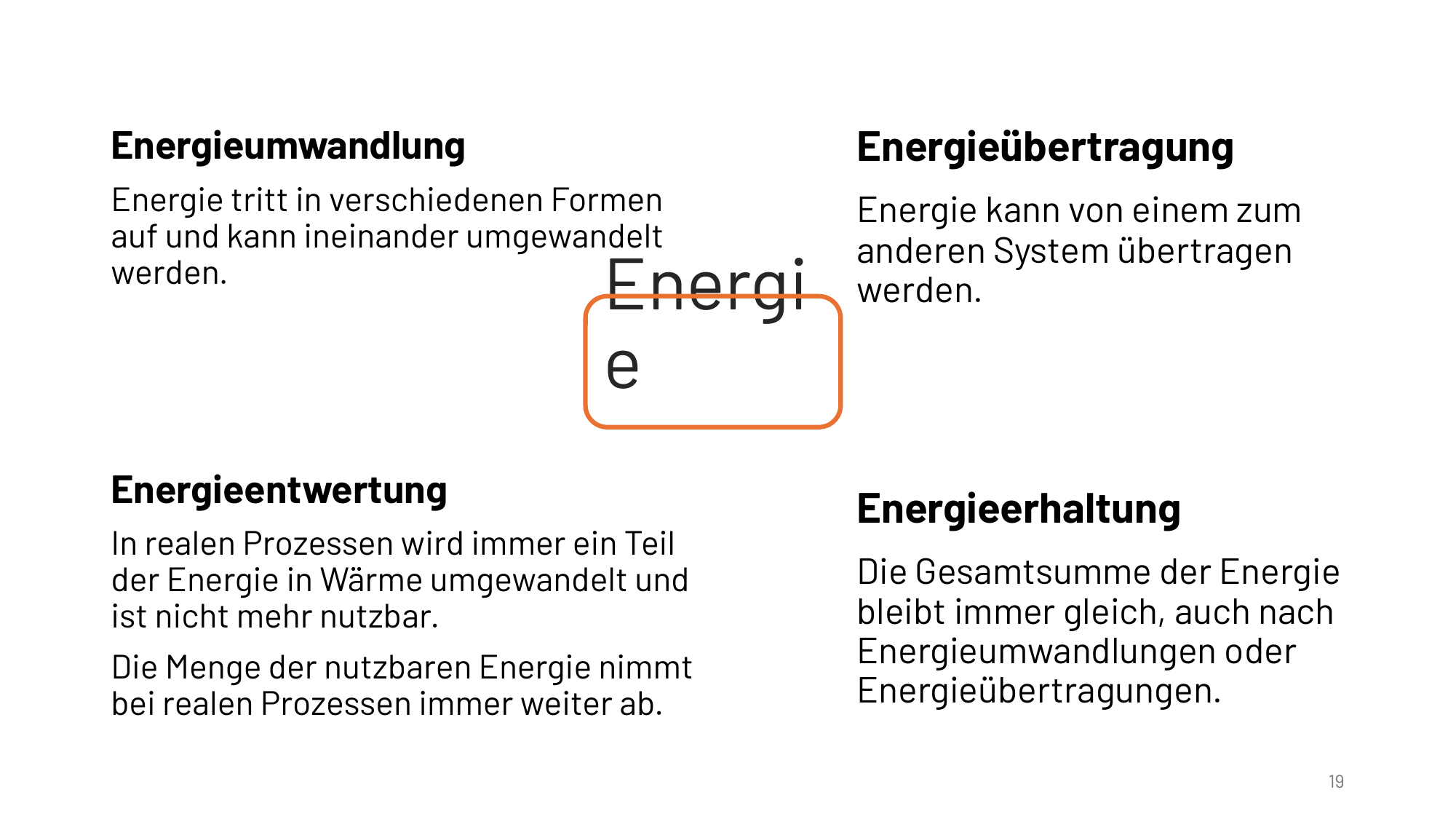

Energieumwandlung
Energie tritt in verschiedenen Formen auf und kann ineinander umgewandelt werden.

Energieentwertung
In realen Prozessen wird immer ein Teil der Energie in Wärme umgewandelt und ist nicht mehr nutzbar.
Die Menge der nutzbaren Energie nimmt bei realen Prozessen immer weiter ab.

	Energieübertragung
	Energie kann von einem zum 	anderen System übertragen 	werden.

	Energieerhaltung
	Die Gesamtsumme der Energie 	bleibt immer gleich, auch nach 	Energieumwandlungen oder 	Energieübertragungen.
Energie

19